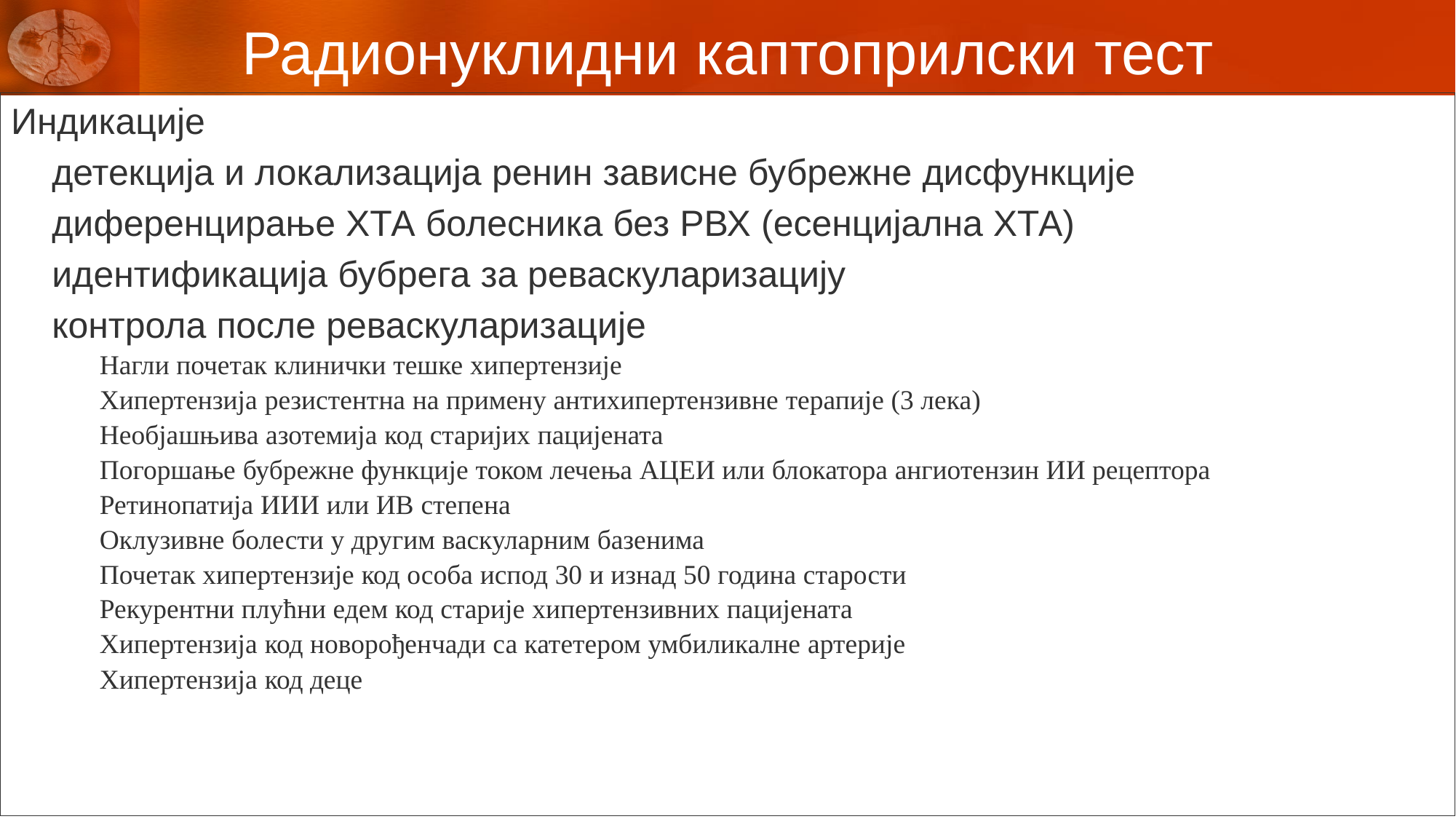

# Радионуклидни каптоприлски тест
Индикације
детекција и локализација ренин зависне бубрежне дисфункције
диференцирање ХТА болесника без РВХ (есенцијална ХТА)
идентификација бубрега за реваскуларизацију
контрола после реваскуларизације
Нагли почетак клинички тешке хипертензије
Хипертензија резистентна на примену антихипертензивне терапије (3 лека)
Необјашњива азотемија код старијих пацијената
Погоршање бубрежне функције током лечења АЦЕИ или блокатора ангиотензин ИИ рецептора
Ретинопатија ИИИ или ИВ степена
Оклузивне болести у другим васкуларним базенима
Почетак хипертензије код особа испод 30 и изнад 50 година старости
Рекурентни плућни едем код старије хипертензивних пацијената
Хипертензија код новорођенчади са катетером умбиликалне артерије
Хипертензија код деце